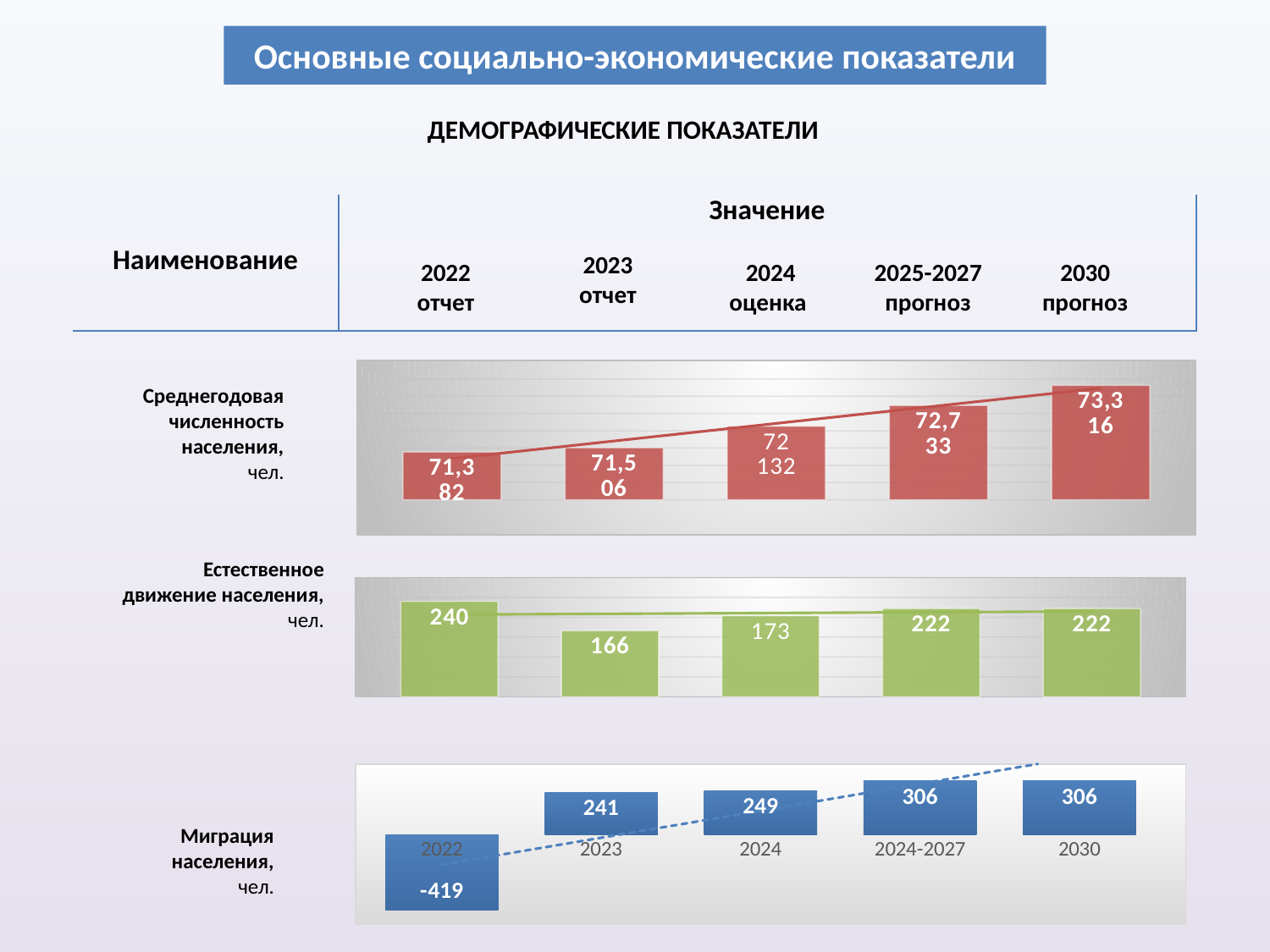

Основные социально-экономические показатели
# ДЕМОГРАФИЧЕСКИЕ ПОКАЗАТЕЛИ

Среднегодовая численность населения,
чел.

### Chart

| Category | Ряд 1 |
|---|---|
| 2022 | 71382.0 |
| 2023 | 71506.0 |
| 2024 | 72132.0 |
| 2025-2027 | 72733.0 |
| 2030 | 73316.0 |
| Наименование | Значение |
| --- | --- |
2023
отчет
2022
отчет
2024 оценка
2025-2027
прогноз
2030 прогноз
Естественное движение населения,
чел.

### Chart

| Category | Ряд 1 |
|---|---|
| 2022 | 240.0 |
| 2023 | 166.0 |
| 2024 | 204.0 |
| 2025-2027 | 222.0 |
| 2030 | 222.0 |

### Chart

| Category | Ряд 1 |
|---|---|
| 2022 | -419.0 |
| 2023 | 241.0 |
| 2024 | 249.0 |
| 2024-2027 | 306.0 |
| 2030 | 306.0 |
Миграция населения,
чел.